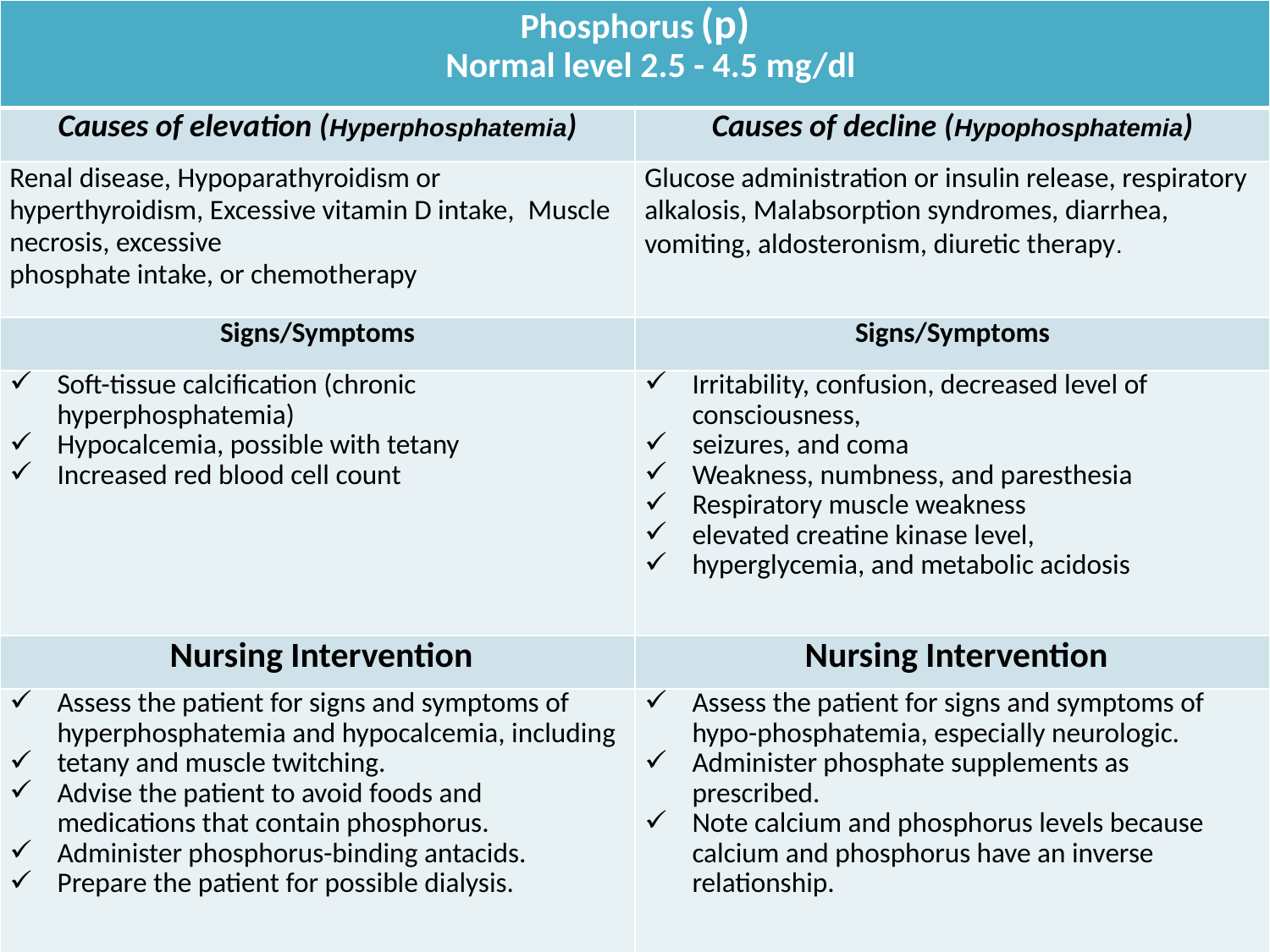

| Phosphorus (p) Normal level 2.5 - 4.5 mg/dl |  |
| --- | --- |
| Causes of elevation (Hyperphosphatemia) | Causes of decline (Hypophosphatemia) |
| Renal disease, Hypoparathyroidism or hyperthyroidism, Excessive vitamin D intake, Muscle necrosis, excessive phosphate intake, or chemotherapy | Glucose administration or insulin release, respiratory alkalosis, Malabsorption syndromes, diarrhea, vomiting, aldosteronism, diuretic therapy. |
| Signs/Symptoms | Signs/Symptoms |
| Soft-tissue calcification (chronic hyperphosphatemia) Hypocalcemia, possible with tetany Increased red blood cell count | Irritability, confusion, decreased level of consciousness, seizures, and coma Weakness, numbness, and paresthesia Respiratory muscle weakness elevated creatine kinase level, hyperglycemia, and metabolic acidosis |
| Nursing Intervention | Nursing Intervention |
| Assess the patient for signs and symptoms of hyperphosphatemia and hypocalcemia, including tetany and muscle twitching. Advise the patient to avoid foods and medications that contain phosphorus. Administer phosphorus-binding antacids. Prepare the patient for possible dialysis. | Assess the patient for signs and symptoms of hypo-phosphatemia, especially neurologic. Administer phosphate supplements as prescribed. Note calcium and phosphorus levels because calcium and phosphorus have an inverse relationship. |
#